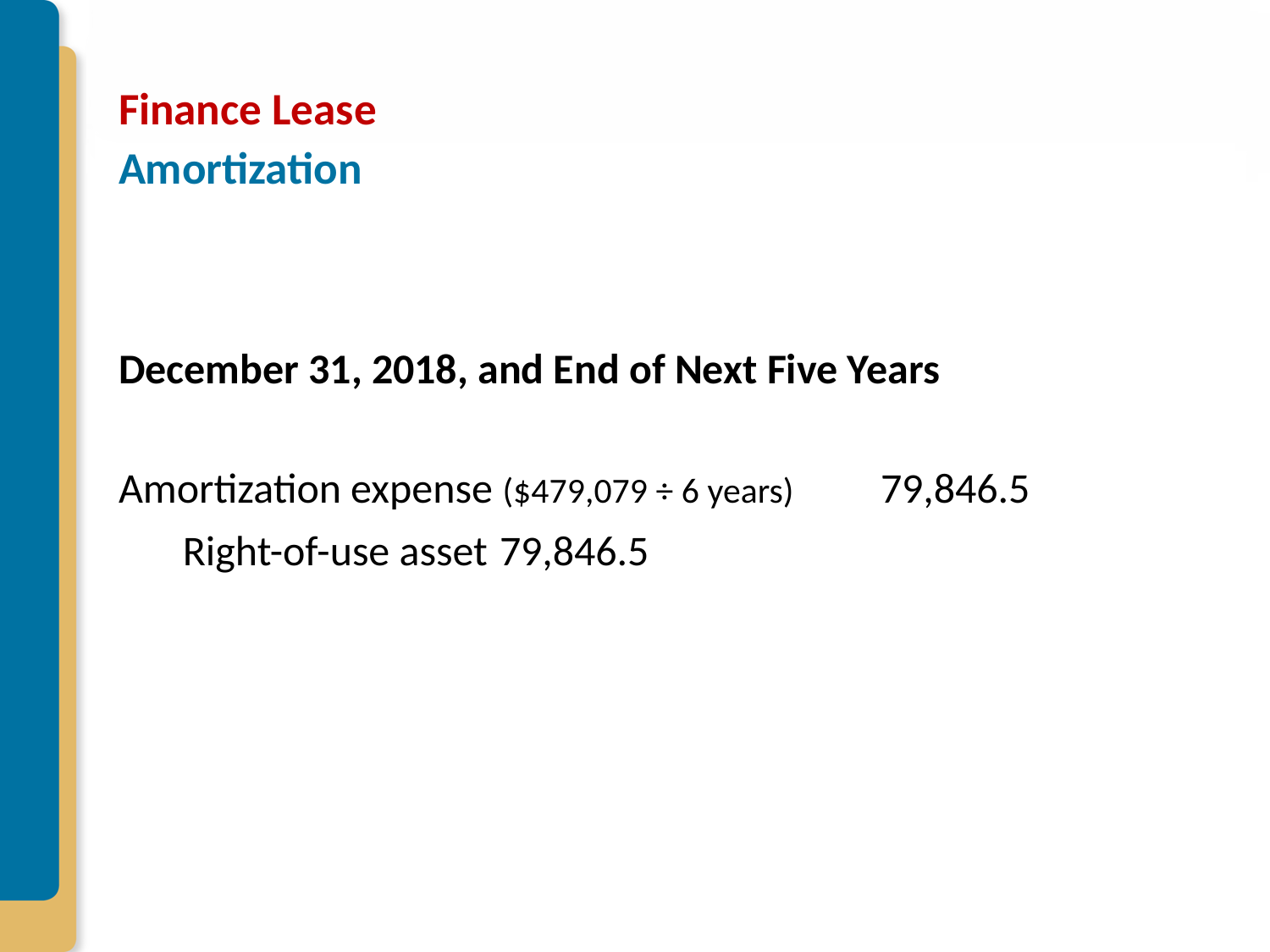

# Finance Lease Amortization

December 31, 2018, and End of Next Five Years

Amortization expense ($479,079 ÷ 6 years)	79,846.5
Right-of-use asset	79,846.5